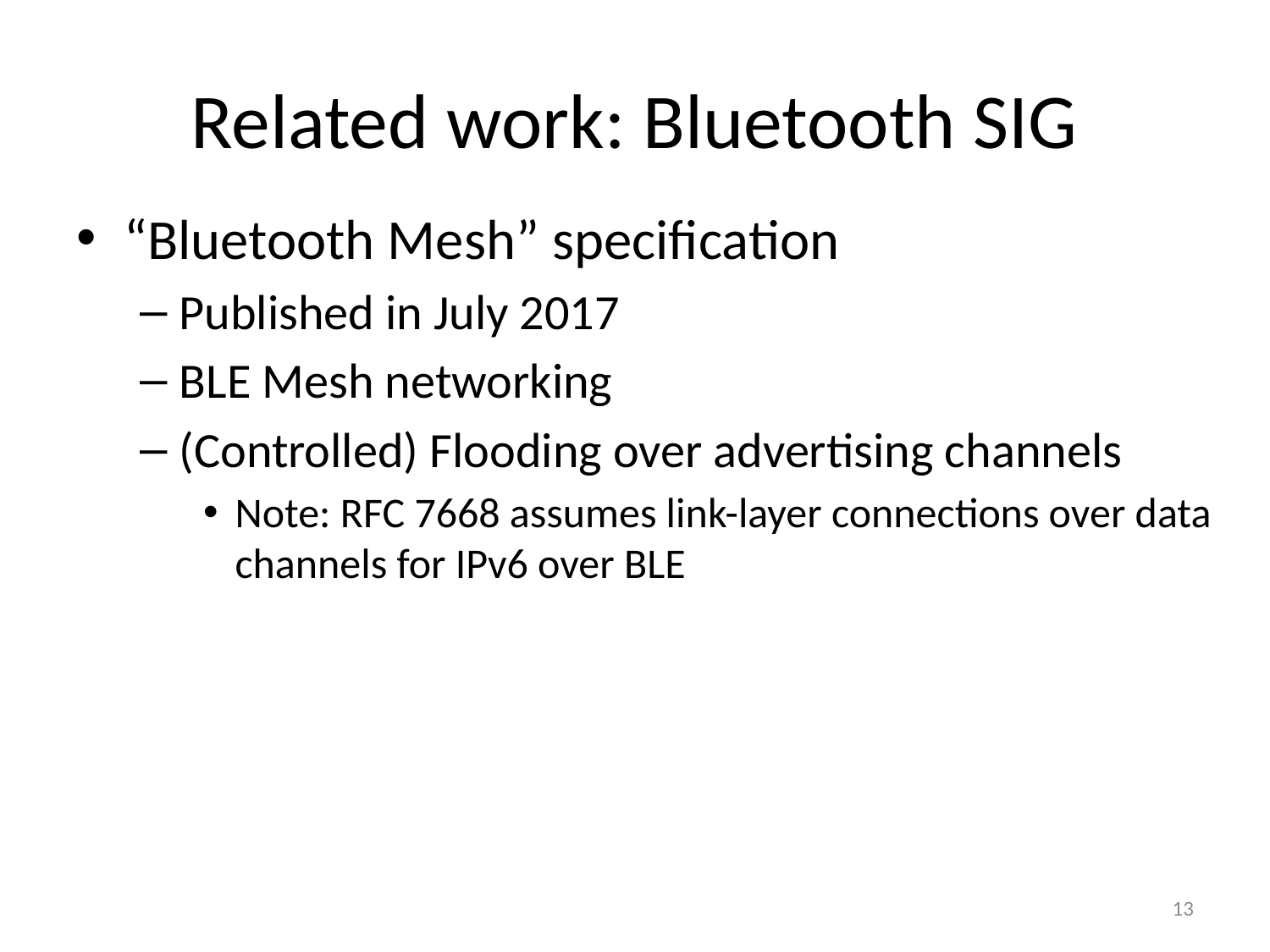

# Related work: Bluetooth SIG
“Bluetooth Mesh” specification
Published in July 2017
BLE Mesh networking
(Controlled) Flooding over advertising channels
Note: RFC 7668 assumes link-layer connections over data channels for IPv6 over BLE

13